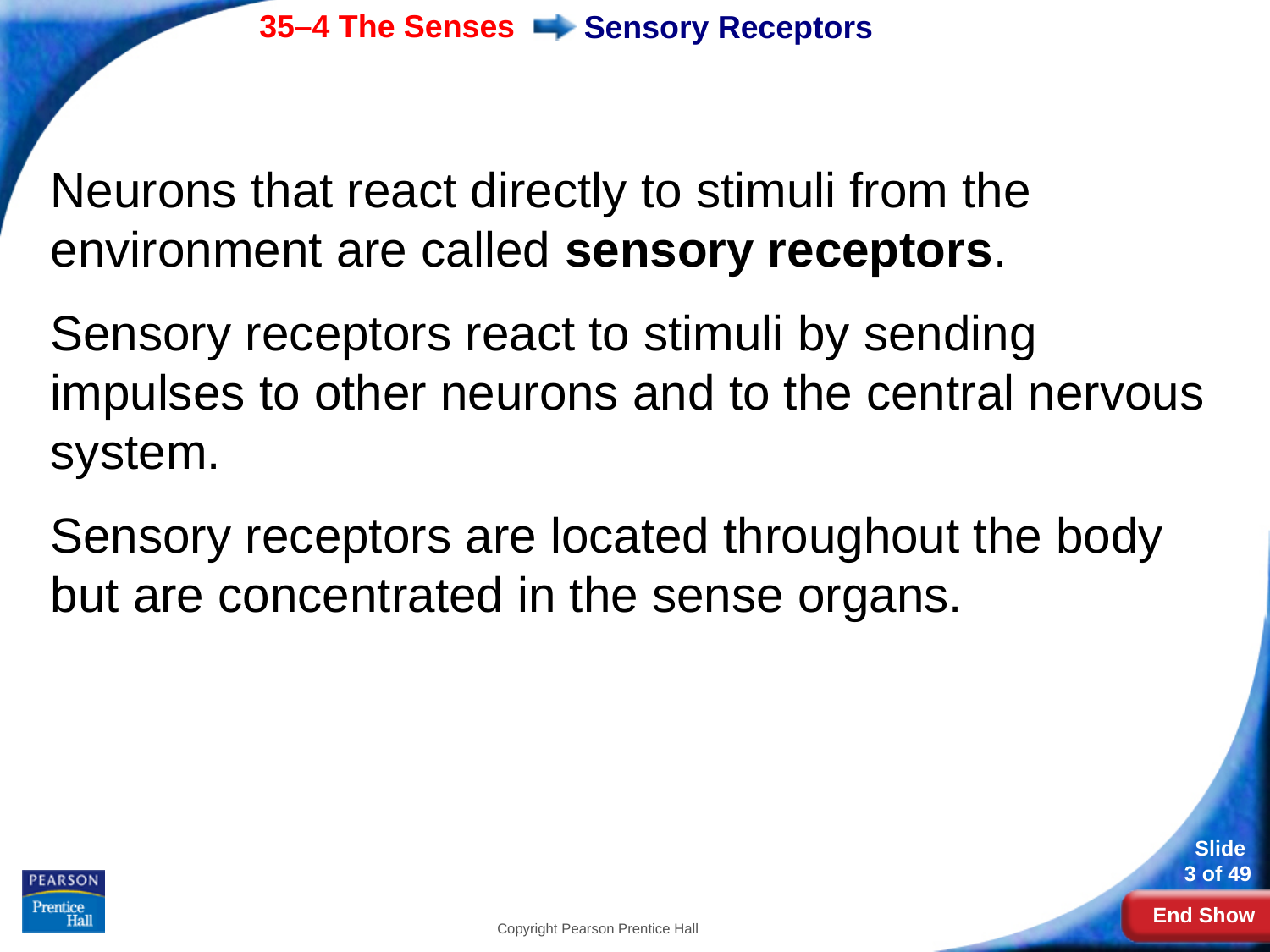

# Sensory Receptors
Neurons that react directly to stimuli from the environment are called sensory receptors.
Sensory receptors react to stimuli by sending impulses to other neurons and to the central nervous system.
Sensory receptors are located throughout the body but are concentrated in the sense organs.
Copyright Pearson Prentice Hall